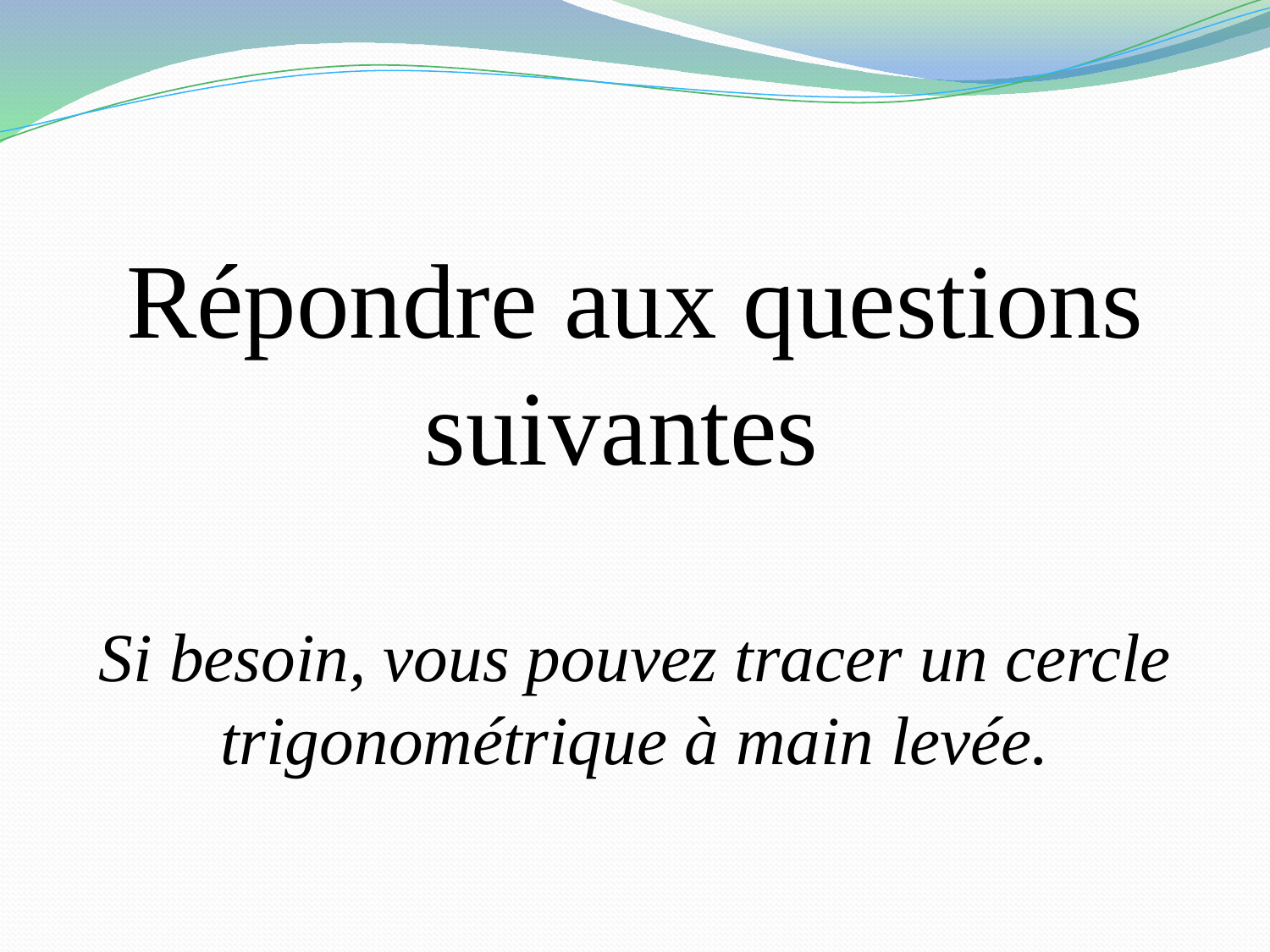

Répondre aux questions suivantes

Si besoin, vous pouvez tracer un cercle trigonométrique à main levée.